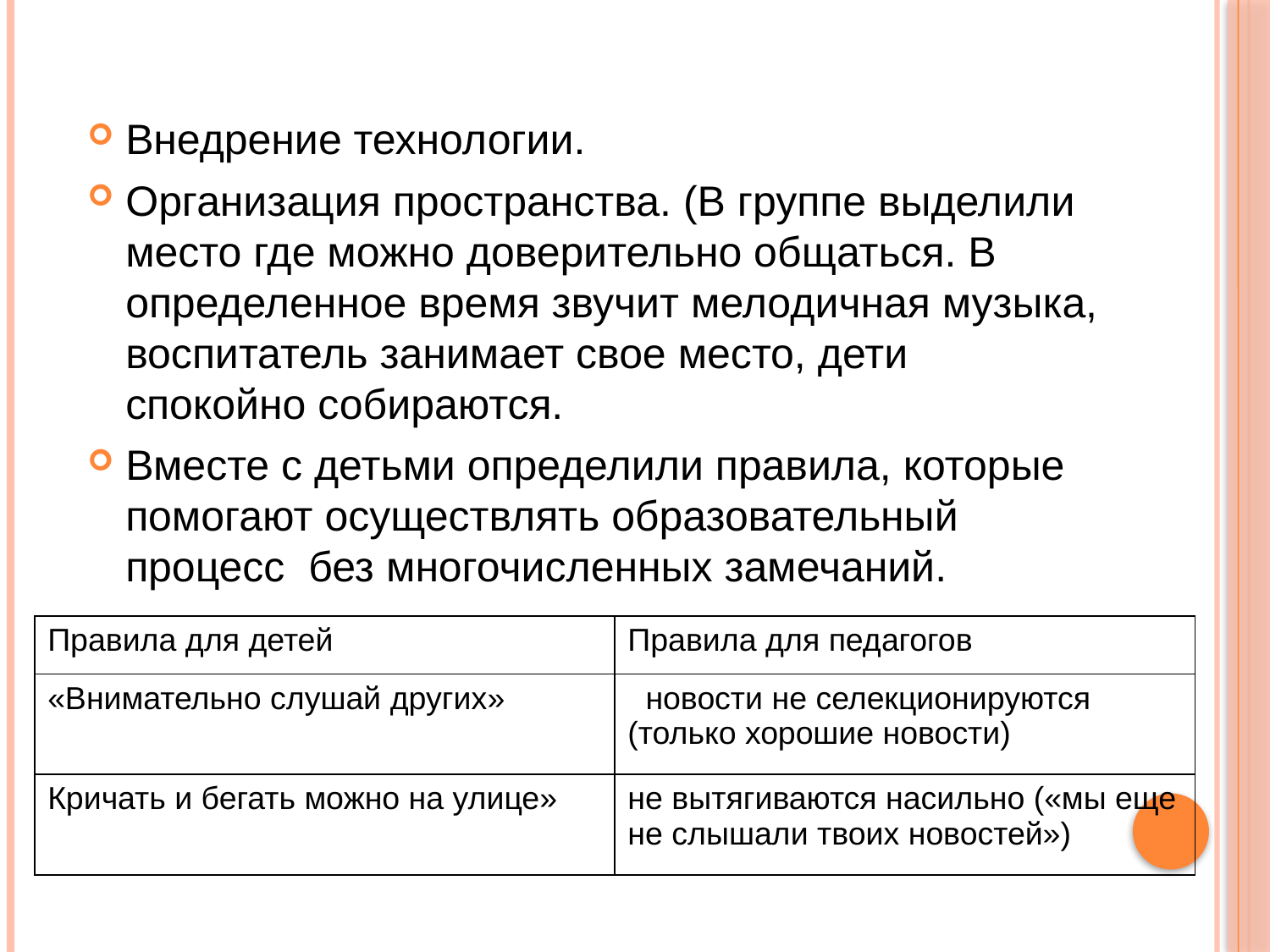

Внедрение технологии.
Организация пространства. (В группе выделили  место где можно доверительно общаться. В определенное время звучит мелодичная музыка, воспитатель занимает свое место, дети спокойно собираются.
Вместе с детьми определили правила, которые помогают осуществлять образовательный процесс  без многочисленных замечаний.

| Правила для детей | Правила для педагогов |
| --- | --- |
| «Внимательно слушай других» | новости не селекционируются (только хорошие новости) |
| Кричать и бегать можно на улице» | не вытягиваются насильно («мы еще не слышали твоих новостей») |